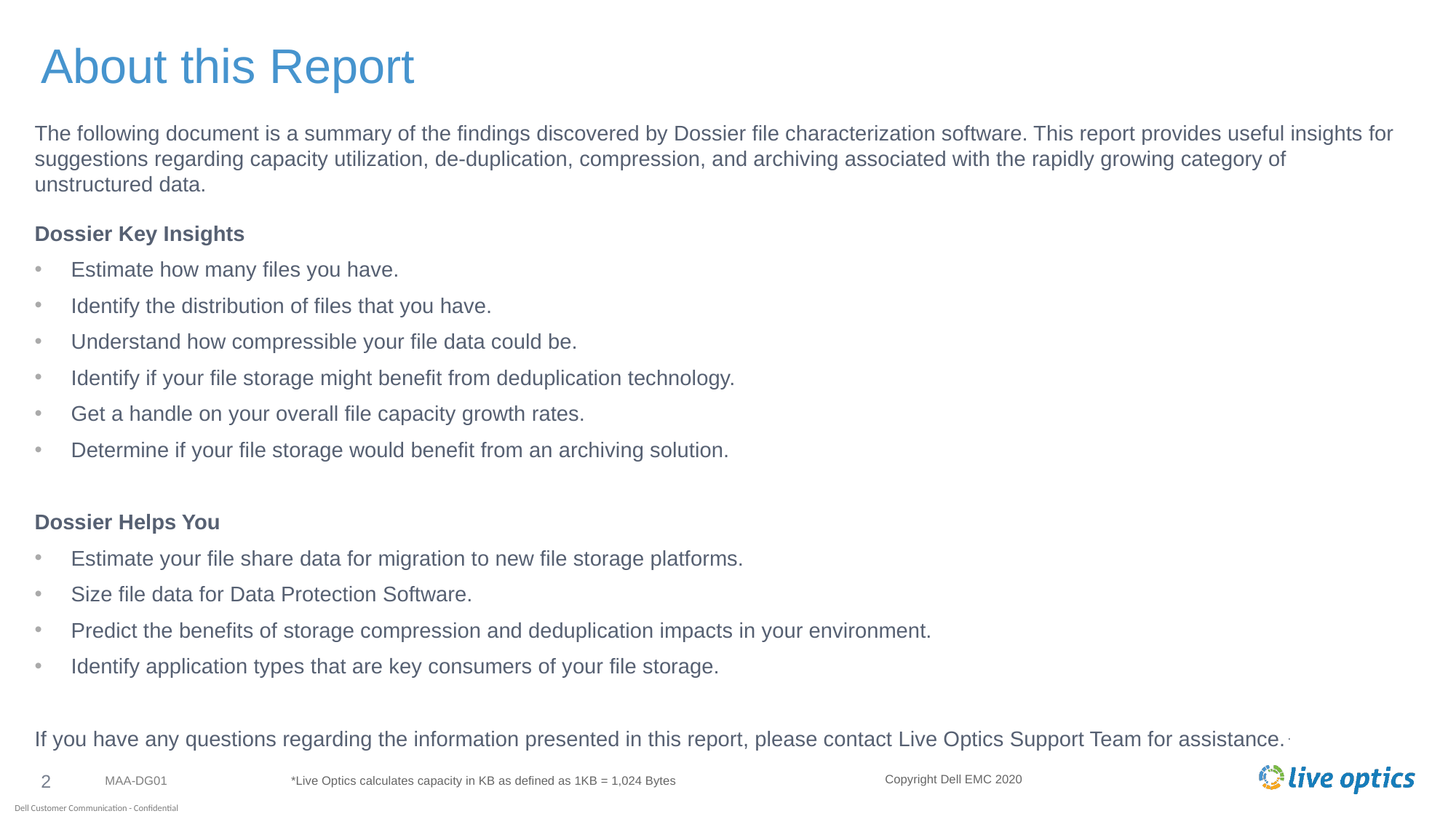

# About this Report
The following document is a summary of the findings discovered by Dossier file characterization software. This report provides useful insights for suggestions regarding capacity utilization, de-duplication, compression, and archiving associated with the rapidly growing category of unstructured data.
Dossier Key Insights
Estimate how many files you have.
Identify the distribution of files that you have.
Understand how compressible your file data could be.
Identify if your file storage might benefit from deduplication technology.
Get a handle on your overall file capacity growth rates.
Determine if your file storage would benefit from an archiving solution.

Dossier Helps You
Estimate your file share data for migration to new file storage platforms.
Size file data for Data Protection Software.
Predict the benefits of storage compression and deduplication impacts in your environment.
Identify application types that are key consumers of your file storage.

If you have any questions regarding the information presented in this report, please contact Live Optics Support Team for assistance..